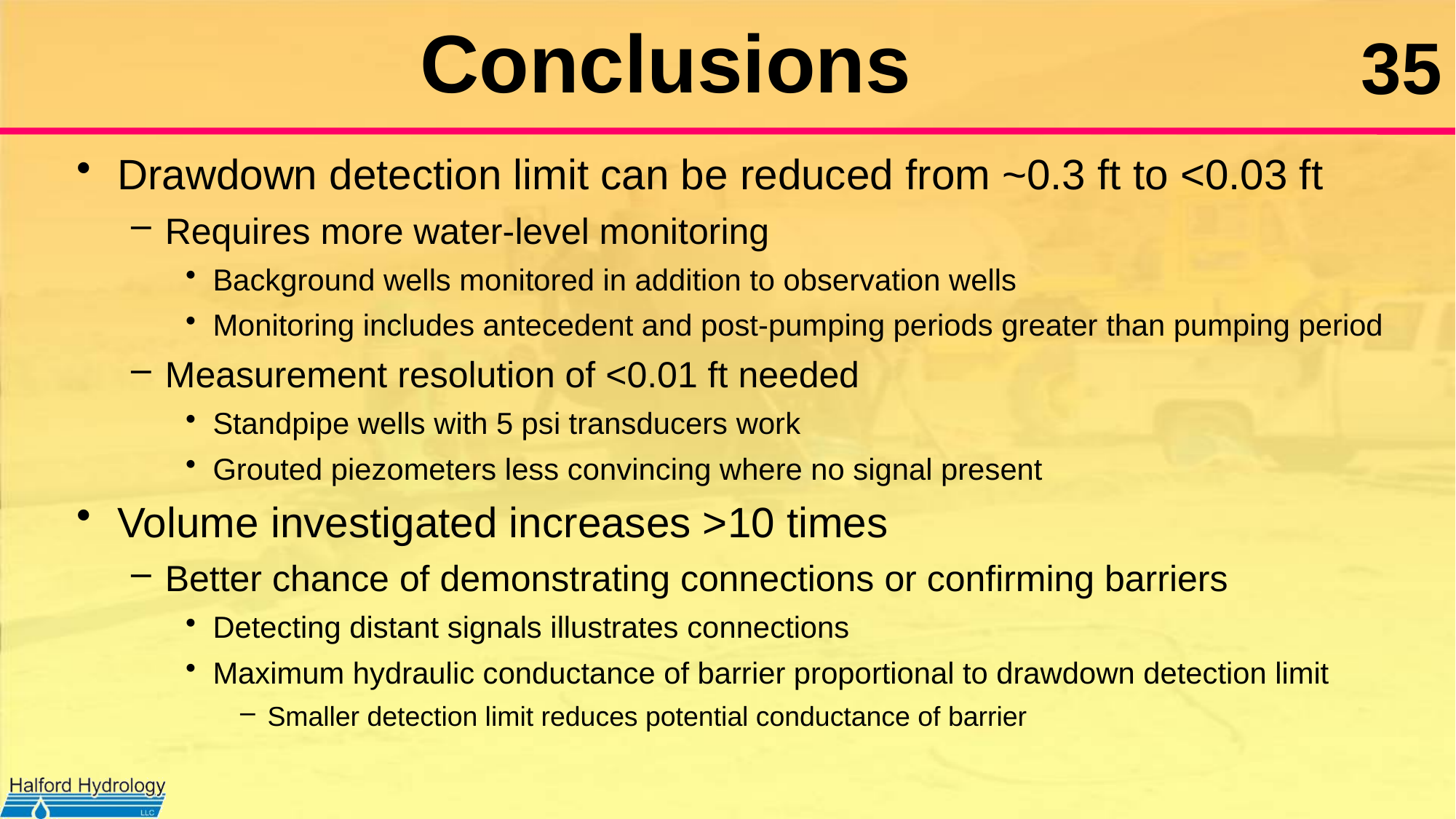

# Conclusions
Drawdown detection limit can be reduced from ~0.3 ft to <0.03 ft
Requires more water-level monitoring
Background wells monitored in addition to observation wells
Monitoring includes antecedent and post-pumping periods greater than pumping period
Measurement resolution of <0.01 ft needed
Standpipe wells with 5 psi transducers work
Grouted piezometers less convincing where no signal present
Volume investigated increases >10 times
Better chance of demonstrating connections or confirming barriers
Detecting distant signals illustrates connections
Maximum hydraulic conductance of barrier proportional to drawdown detection limit
Smaller detection limit reduces potential conductance of barrier